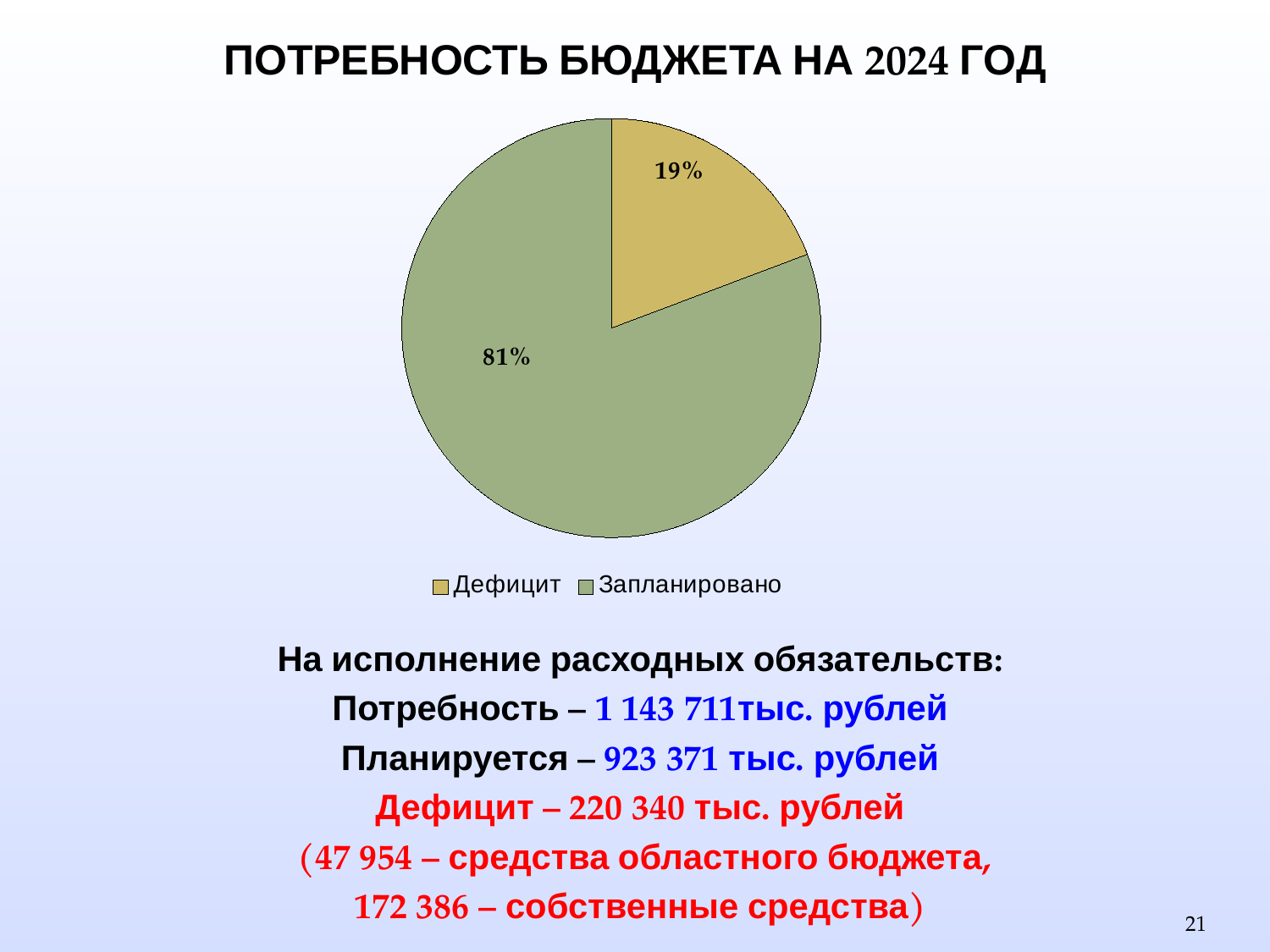

ПОТРЕБНОСТЬ БЮДЖЕТА НА 2024 ГОД

### Chart

| Category | Бюджетная потребность |
|---|---|
| Дефицит | 220340.0 |
| Запланировано | 923371.0 |
На исполнение расходных обязательств:
Потребность – 1 143 711тыс. рублей
Планируется – 923 371 тыс. рублей
Дефицит – 220 340 тыс. рублей
 (47 954 – средства областного бюджета,
172 386 – собственные средства)

21